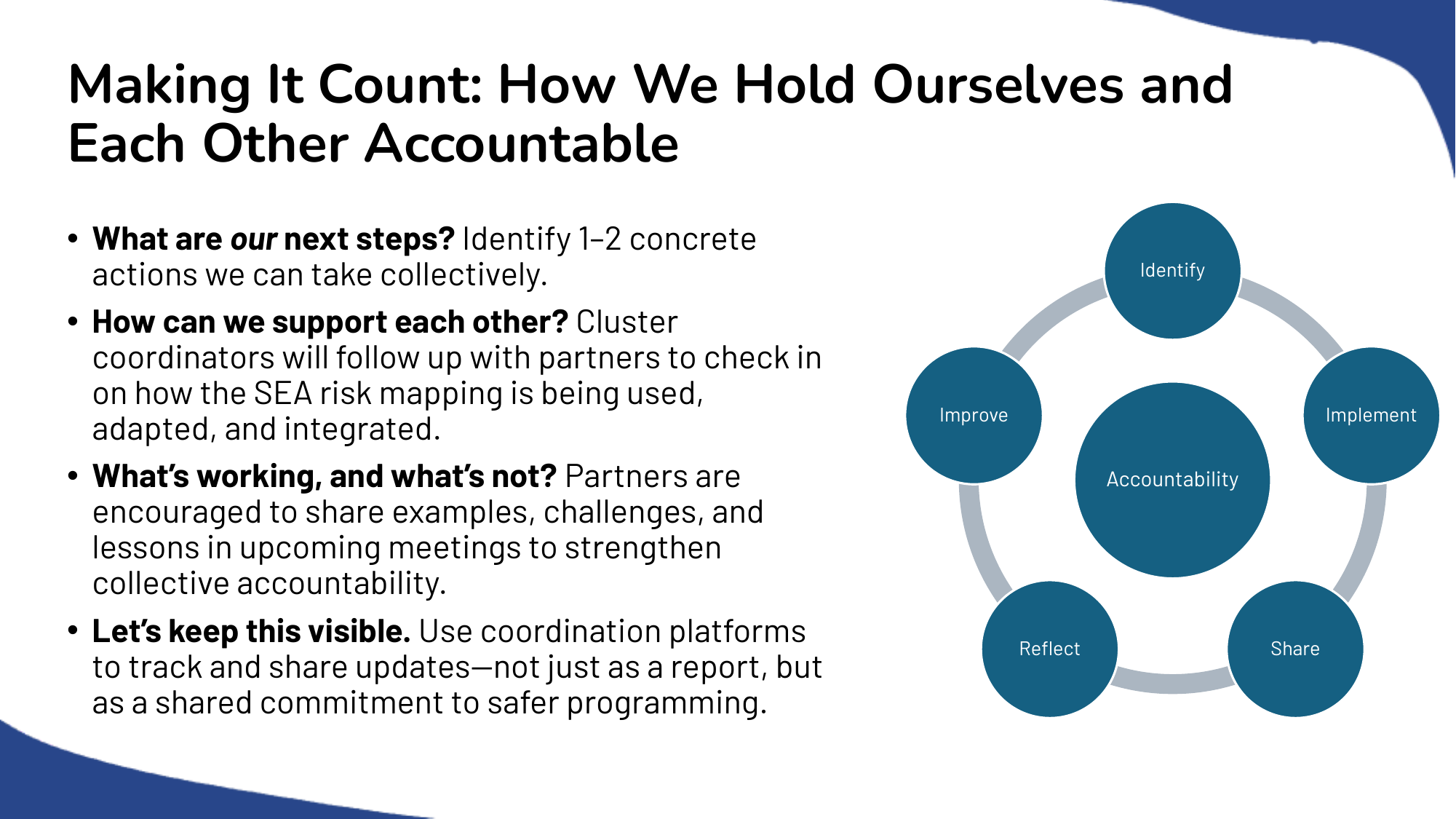

# Making It Count: How We Hold Ourselves and Each Other Accountable
Accountability
Identify
Implement
Share
Reflect
Improve
What are our next steps? Identify 1–2 concrete actions we can take collectively.
How can we support each other? Cluster coordinators will follow up with partners to check in on how the SEA risk mapping is being used, adapted, and integrated.
What’s working, and what’s not? Partners are encouraged to share examples, challenges, and lessons in upcoming meetings to strengthen collective accountability.
Let’s keep this visible. Use coordination platforms to track and share updates—not just as a report, but as a shared commitment to safer programming.